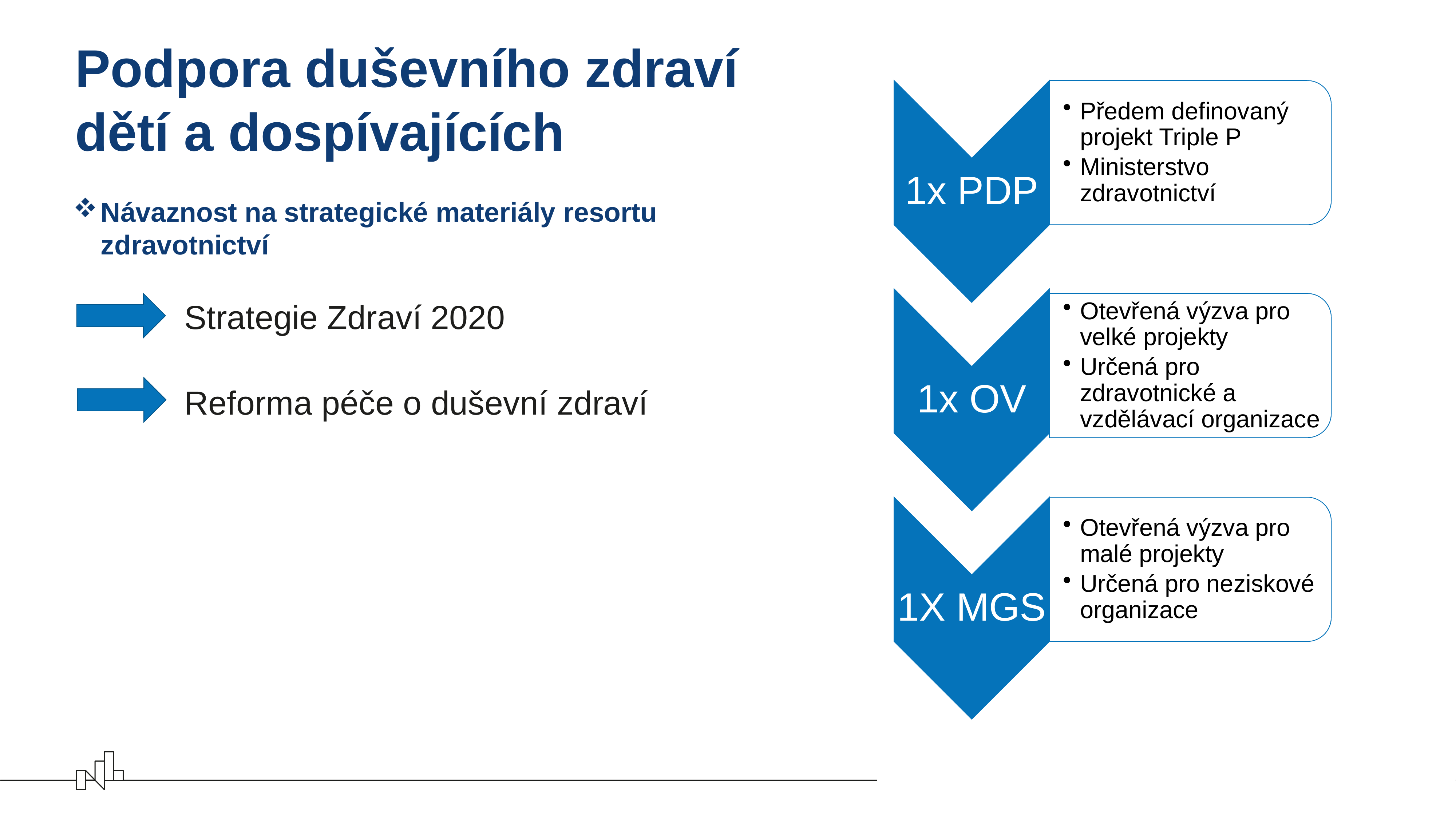

# Podpora duševního zdraví dětí a dospívajících
1x PDP
Předem definovaný projekt Triple P
Ministerstvo zdravotnictví
1x OV
Otevřená výzva pro velké projekty
Určená pro zdravotnické a vzdělávací organizace
1X MGS
Otevřená výzva pro malé projekty
Určená pro neziskové organizace
Návaznost na strategické materiály resortu zdravotnictví

Strategie Zdraví 2020

Reforma péče o duševní zdraví